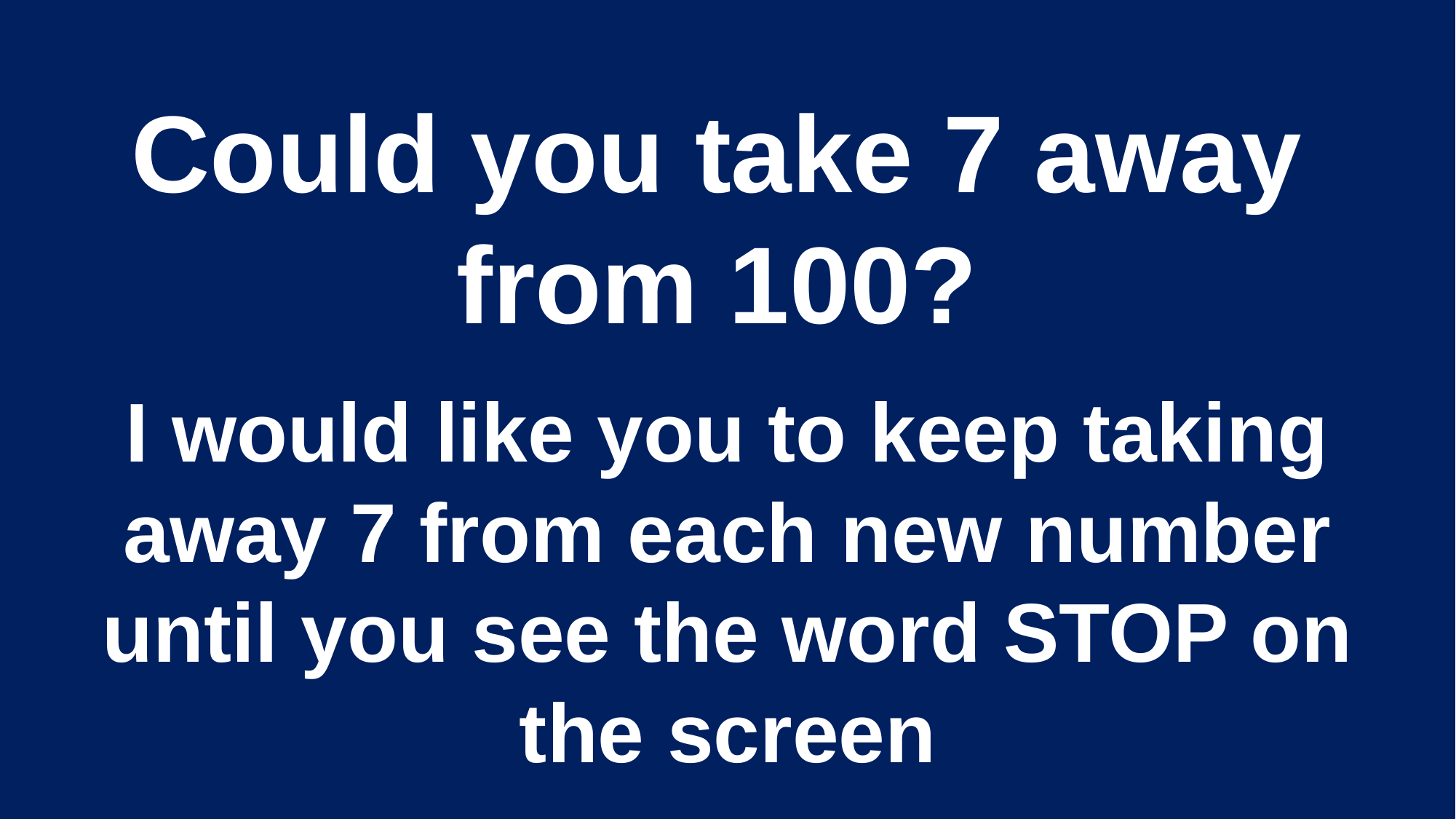

Could you take 7 away from 100?
I would like you to keep taking away 7 from each new number until you see the word STOP on the screen